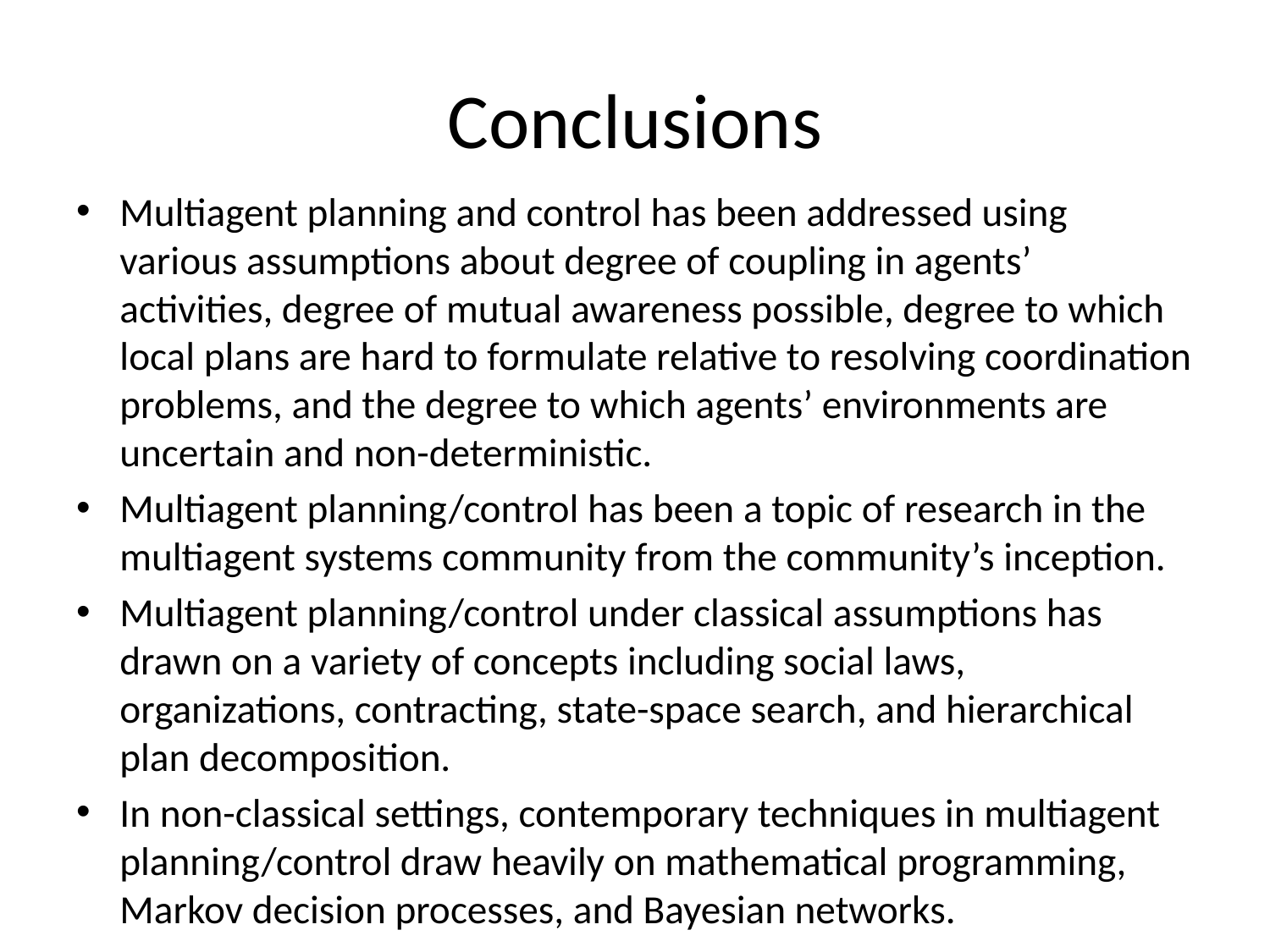

# Conclusions
Multiagent planning and control has been addressed using various assumptions about degree of coupling in agents’ activities, degree of mutual awareness possible, degree to which local plans are hard to formulate relative to resolving coordination problems, and the degree to which agents’ environments are uncertain and non-deterministic.
Multiagent planning/control has been a topic of research in the multiagent systems community from the community’s inception.
Multiagent planning/control under classical assumptions has drawn on a variety of concepts including social laws, organizations, contracting, state-space search, and hierarchical plan decomposition.
In non-classical settings, contemporary techniques in multiagent planning/control draw heavily on mathematical programming, Markov decision processes, and Bayesian networks.